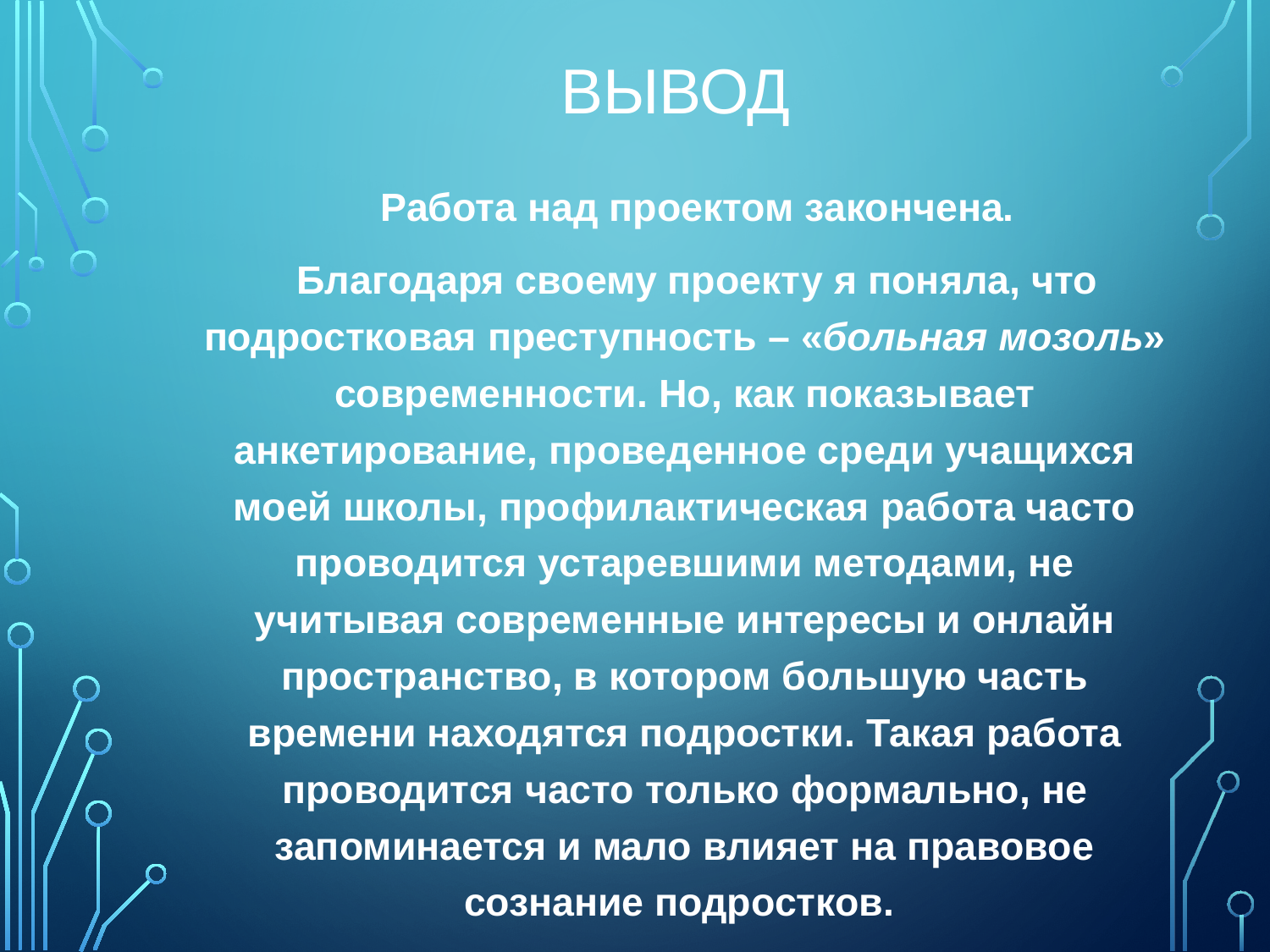

# Вывод
     Работа над проектом закончена.
     Благодаря своему проекту я поняла, что подростковая преступность – «больная мозоль» современности. Но, как показывает анкетирование, проведенное среди учащихся моей школы, профилактическая работа часто проводится устаревшими методами, не учитывая современные интересы и онлайн пространство, в котором большую часть времени находятся подростки. Такая работа проводится часто только формально, не запоминается и мало влияет на правовое сознание подростков.